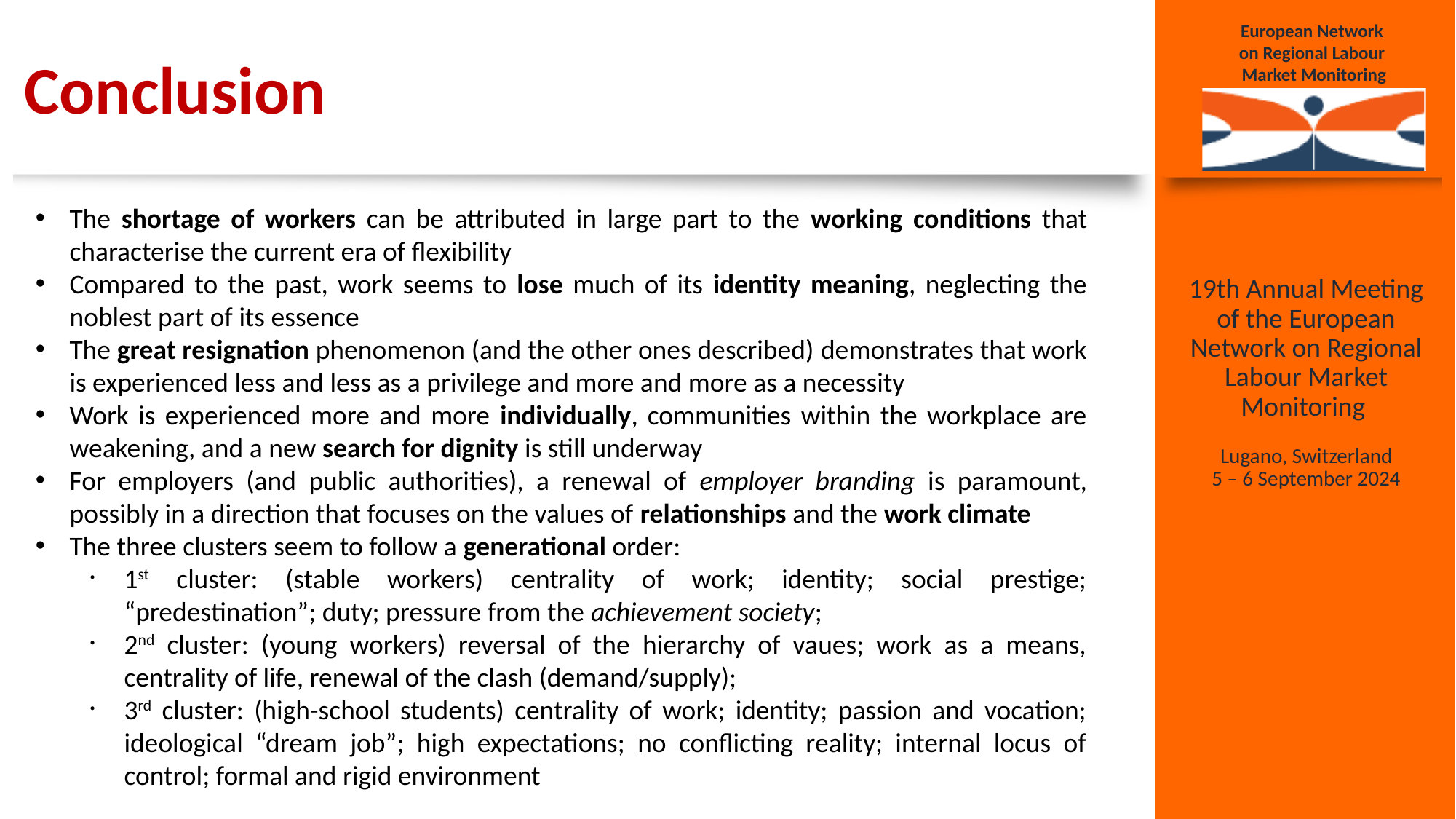

# Conclusion
The shortage of workers can be attributed in large part to the working conditions that characterise the current era of flexibility
Compared to the past, work seems to lose much of its identity meaning, neglecting the noblest part of its essence
The great resignation phenomenon (and the other ones described) demonstrates that work is experienced less and less as a privilege and more and more as a necessity
Work is experienced more and more individually, communities within the workplace are weakening, and a new search for dignity is still underway
For employers (and public authorities), a renewal of employer branding is paramount, possibly in a direction that focuses on the values of relationships and the work climate
The three clusters seem to follow a generational order:
1st cluster: (stable workers) centrality of work; identity; social prestige; “predestination”; duty; pressure from the achievement society;
2nd cluster: (young workers) reversal of the hierarchy of vaues; work as a means, centrality of life, renewal of the clash (demand/supply);
3rd cluster: (high-school students) centrality of work; identity; passion and vocation; ideological “dream job”; high expectations; no conflicting reality; internal locus of control; formal and rigid environment